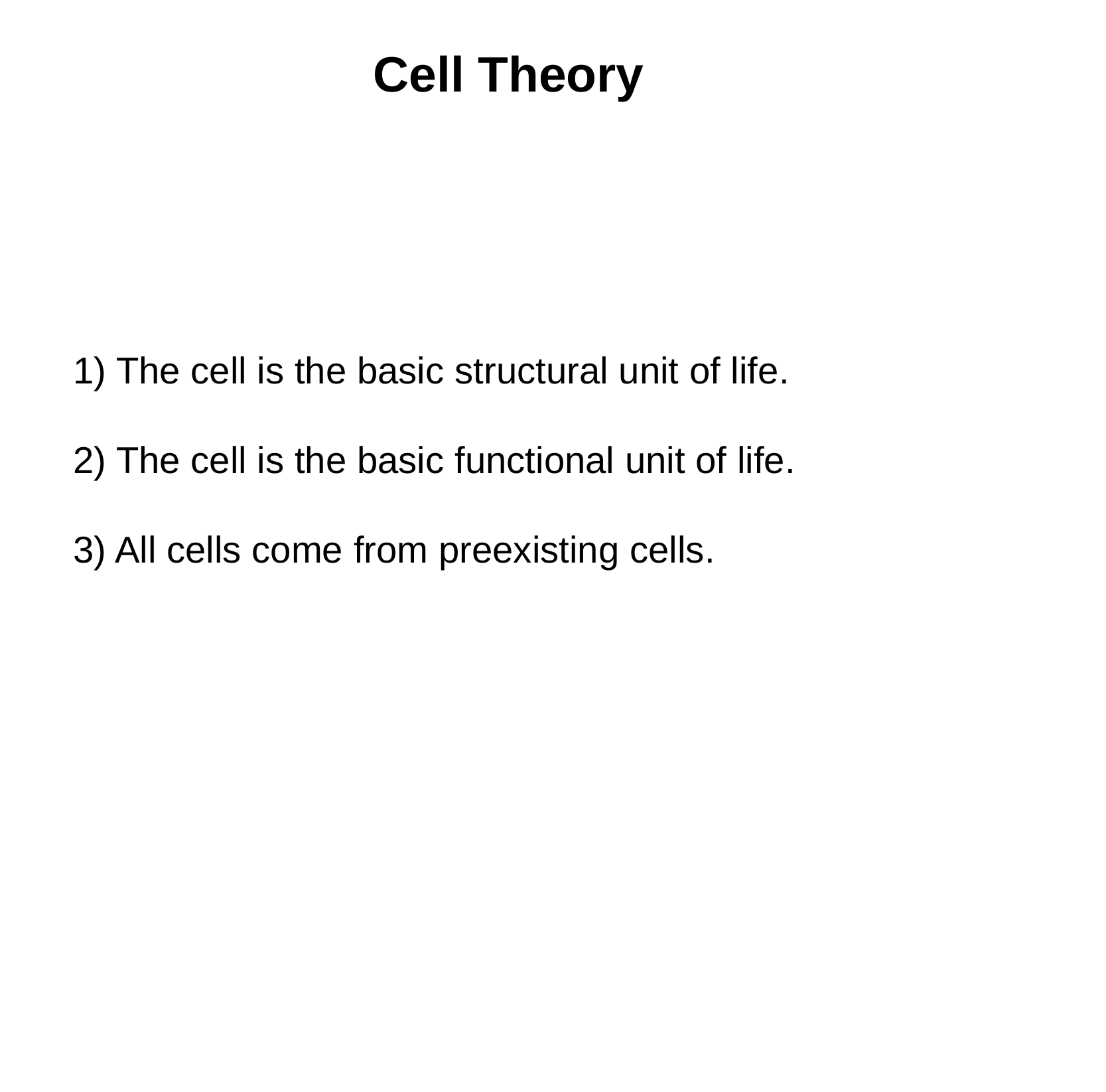

Cell Theory
1) The cell is the basic structural unit of life.

2) The cell is the basic functional unit of life.

3) All cells come from preexisting cells.